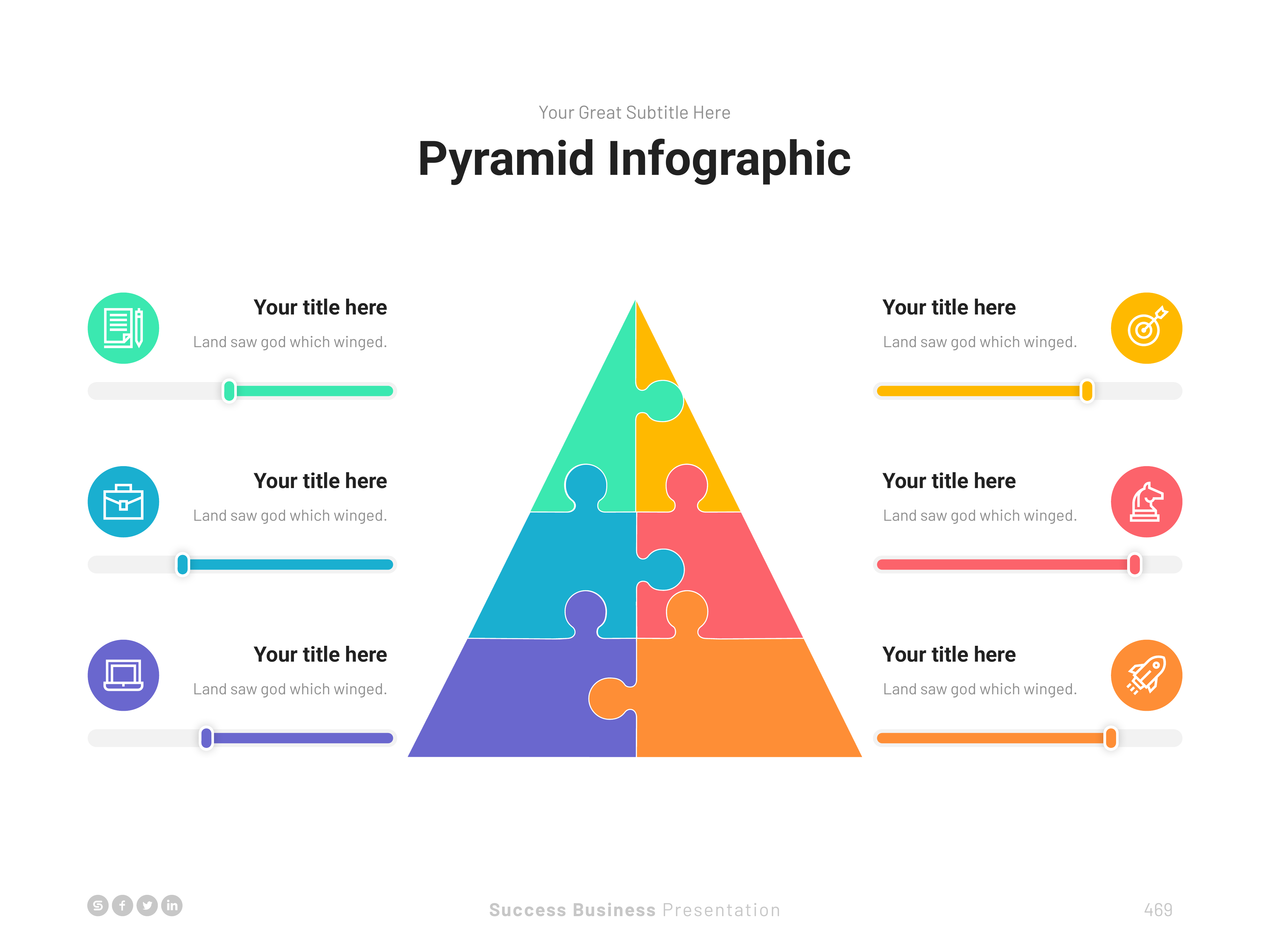

Your Great Subtitle Here
Pyramid Infographic
Your title here
Land saw god which winged.
Your title here
Land saw god which winged.

Your title here
Land saw god which winged.
Your title here
Land saw god which winged.

Your title here
Land saw god which winged.
Your title here
Land saw god which winged.